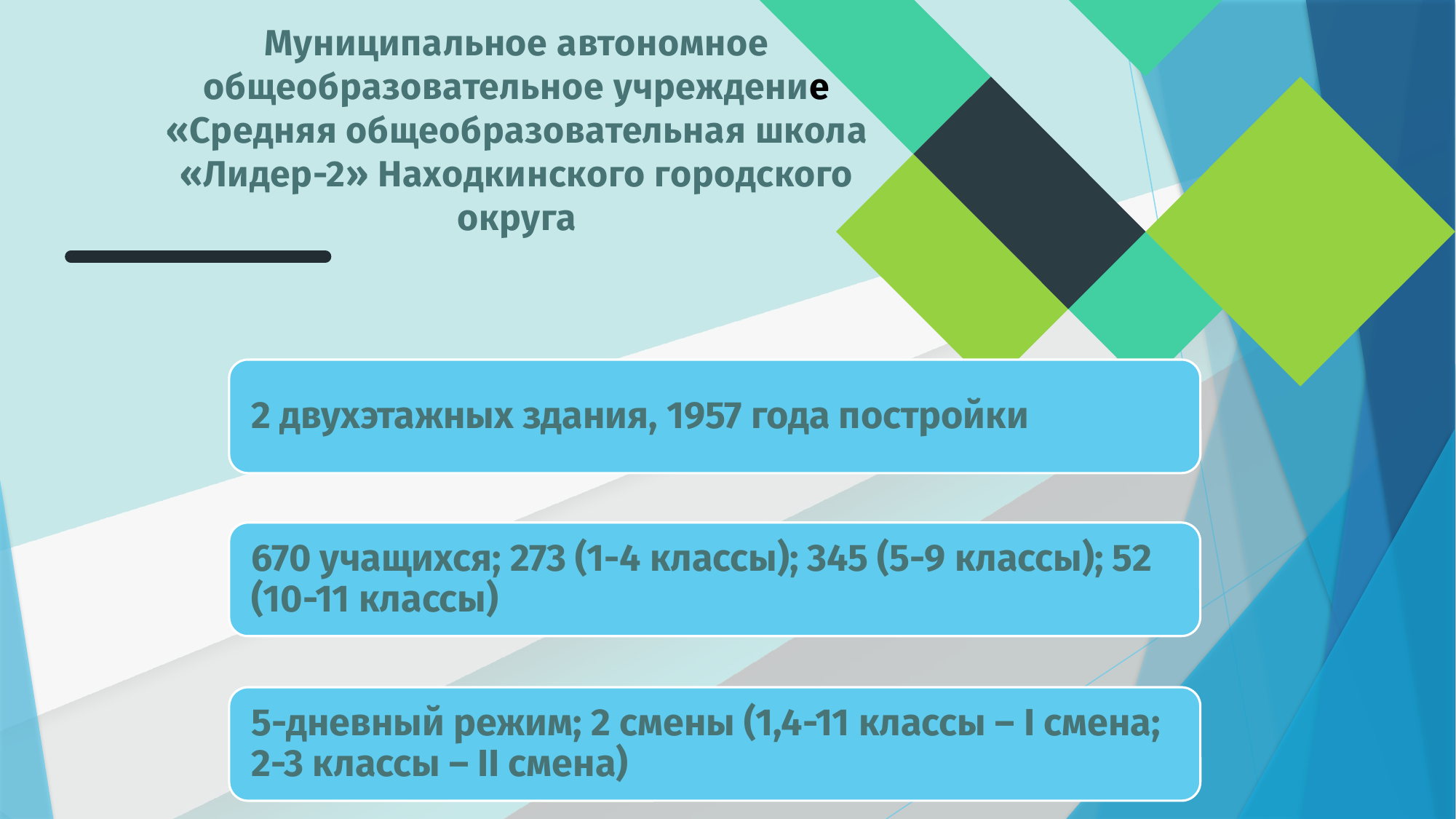

# Муниципальное автономное общеобразовательное учреждение «Средняя общеобразовательная школа «Лидер-2» Находкинского городского округа
2 двухэтажных здания, 1957 года постройки

670 учащихся; 273 (1-4 классы); 345 (5-9 классы); 52 (10-11 классы)

5-дневный режим; 2 смены (1,4-11 классы – I смена; 2-3 классы – II смена)